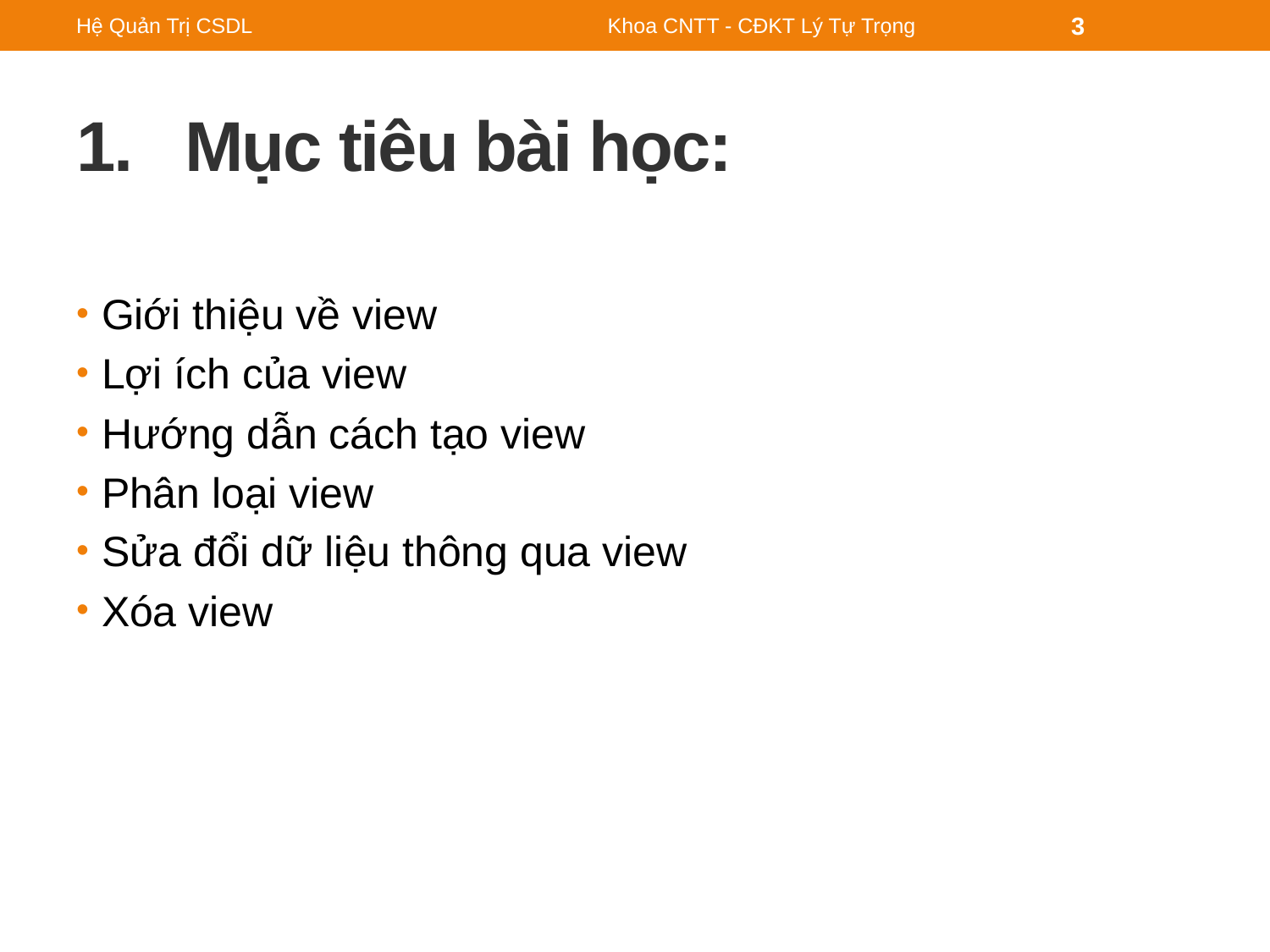

Hệ Quản Trị CSDL
Khoa CNTT - CĐKT Lý Tự Trọng
3
# 1.   Mục tiêu bài học:

Giới thiệu về view
Lợi ích của view
Hướng dẫn cách tạo view
Phân loại view
Sửa đổi dữ liệu thông qua view
Xóa view